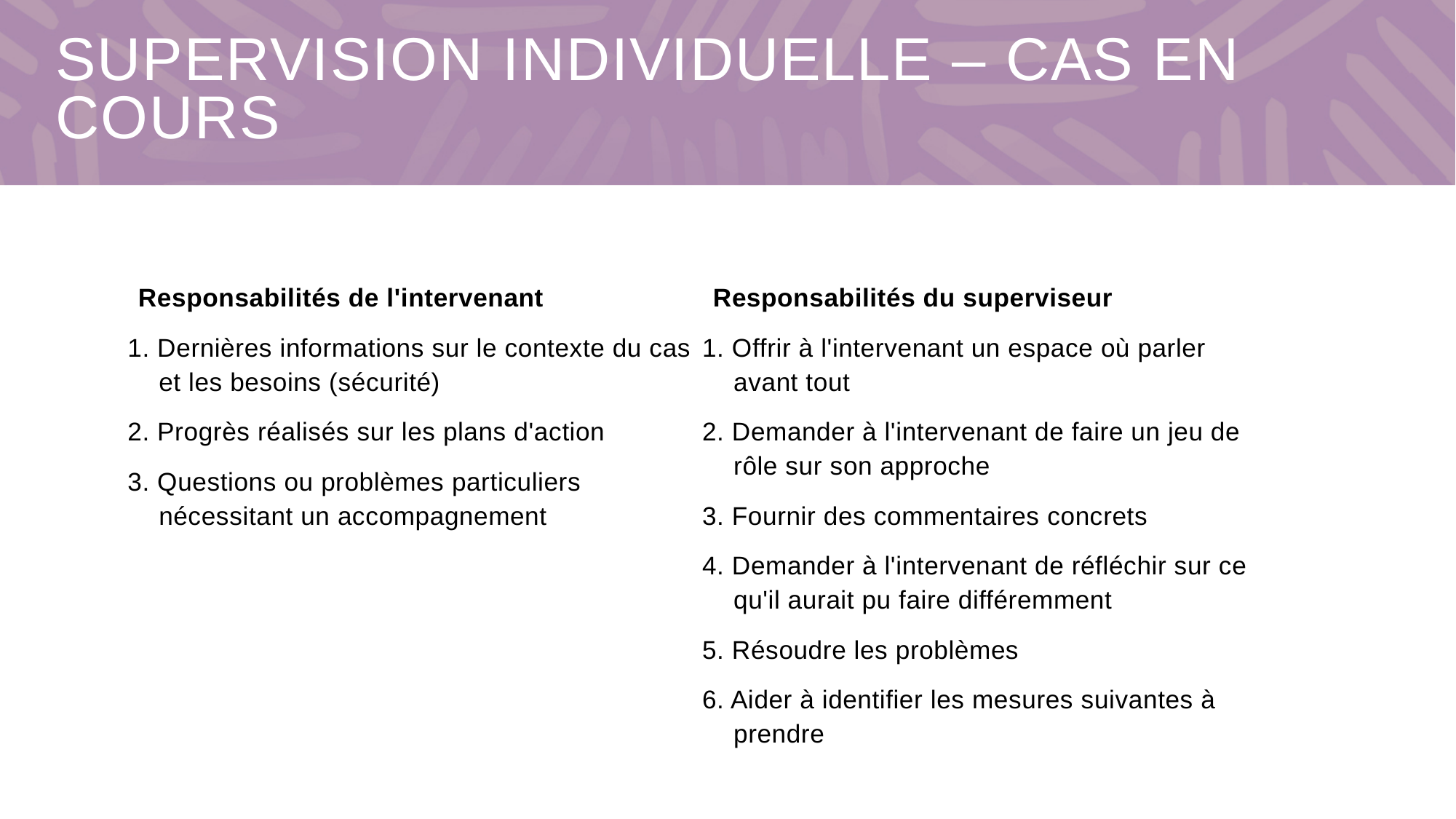

# Supervision individuelle – Cas en cours
Responsabilités de l'intervenant
1. Dernières informations sur le contexte du cas et les besoins (sécurité)
2. Progrès réalisés sur les plans d'action
3. Questions ou problèmes particuliers nécessitant un accompagnement

Responsabilités du superviseur
1. Offrir à l'intervenant un espace où parler avant tout
2. Demander à l'intervenant de faire un jeu de rôle sur son approche
3. Fournir des commentaires concrets
4. Demander à l'intervenant de réfléchir sur ce qu'il aurait pu faire différemment
5. Résoudre les problèmes
6. Aider à identifier les mesures suivantes à prendre